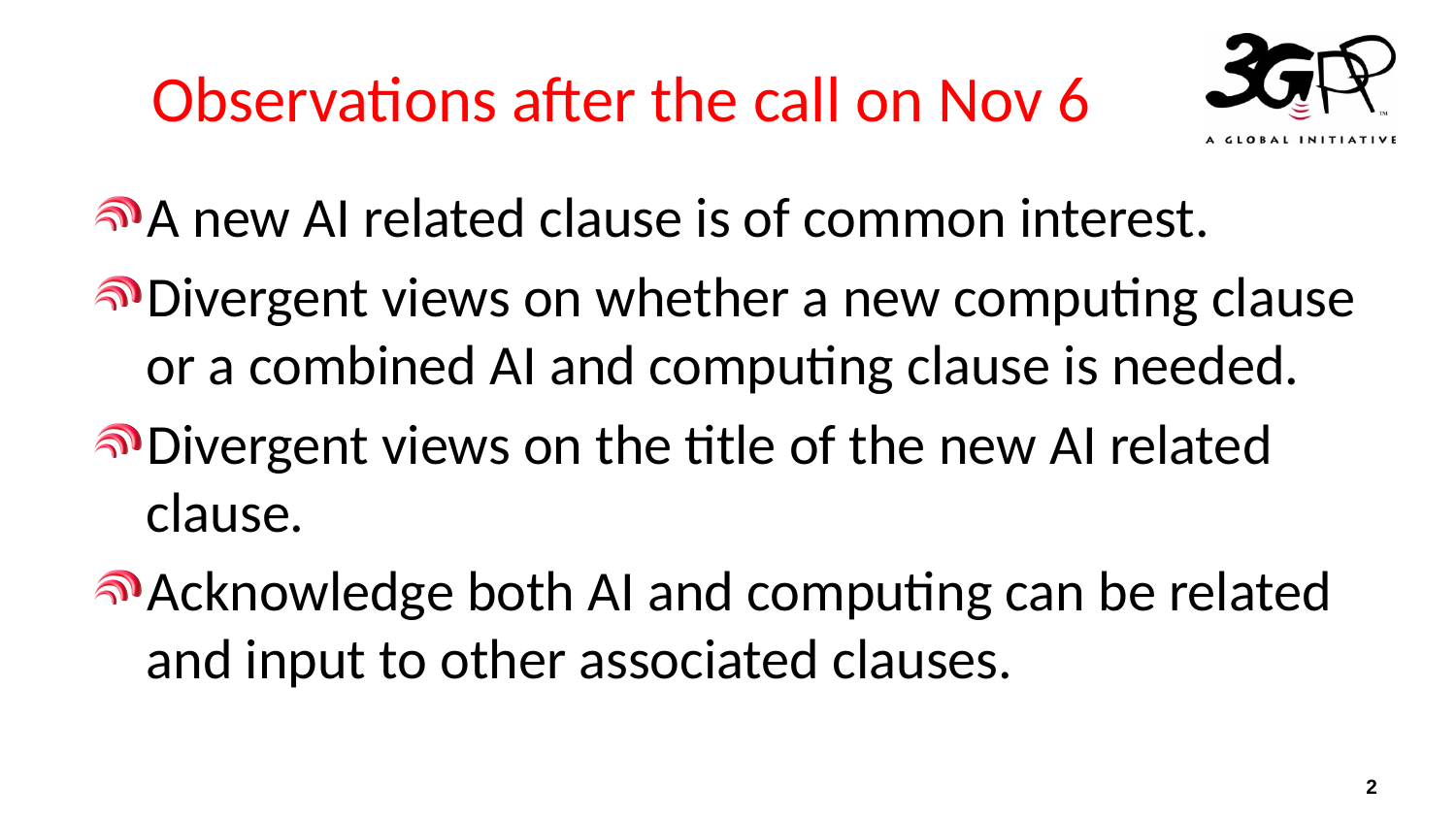

# Observations after the call on Nov 6
A new AI related clause is of common interest.
Divergent views on whether a new computing clause or a combined AI and computing clause is needed.
Divergent views on the title of the new AI related clause.
Acknowledge both AI and computing can be related and input to other associated clauses.